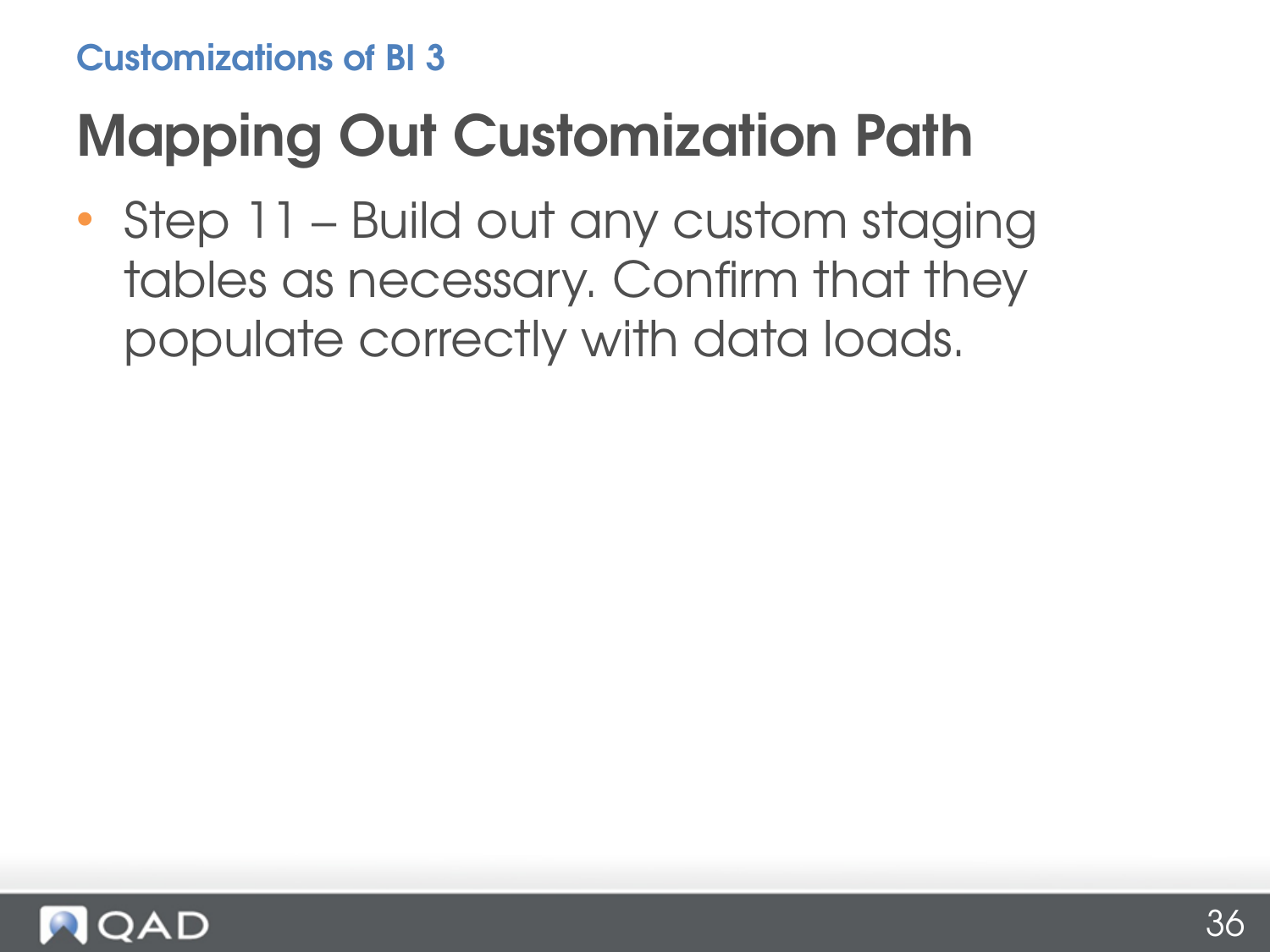

Customizations of BI 3
# Mapping Out Customization Path
Step 11 – Build out any custom staging tables as necessary. Confirm that they populate correctly with data loads.

36